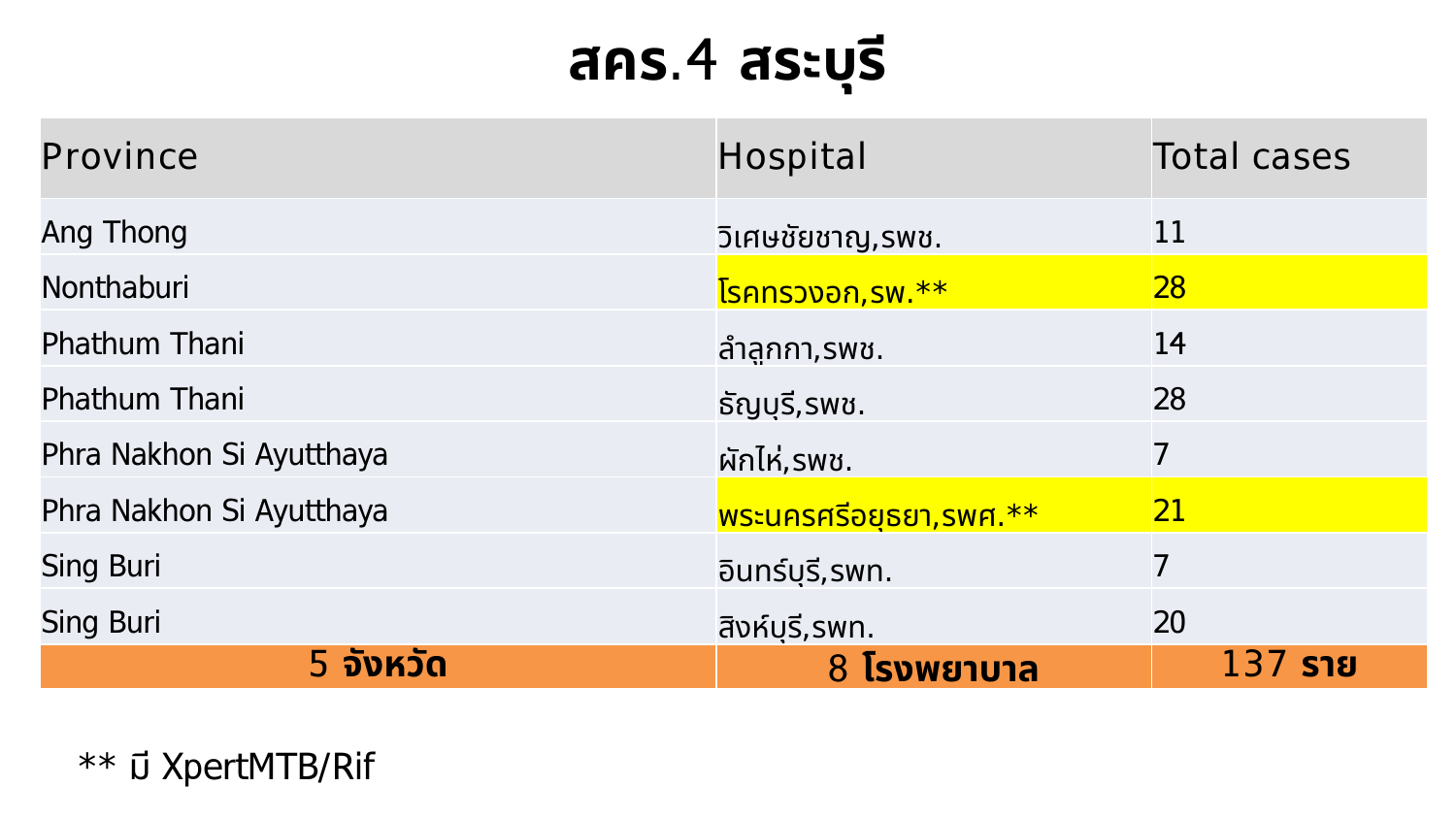

# สคร.4 สระบุรี
| Province | Hospital | Total cases |
| --- | --- | --- |
| Ang Thong | วิเศษชัยชาญ,รพช. | 11 |
| Nonthaburi | โรคทรวงอก,รพ.\*\* | 28 |
| Phathum Thani | ลำลูกกา,รพช. | 14 |
| Phathum Thani | ธัญบุรี,รพช. | 28 |
| Phra Nakhon Si Ayutthaya | ผักไห่,รพช. | 7 |
| Phra Nakhon Si Ayutthaya | พระนครศรีอยุธยา,รพศ.\*\* | 21 |
| Sing Buri | อินทร์บุรี,รพท. | 7 |
| Sing Buri | สิงห์บุรี,รพท. | 20 |
| 5 จังหวัด | 8 โรงพยาบาล | 137 ราย |
** มี XpertMTB/Rif